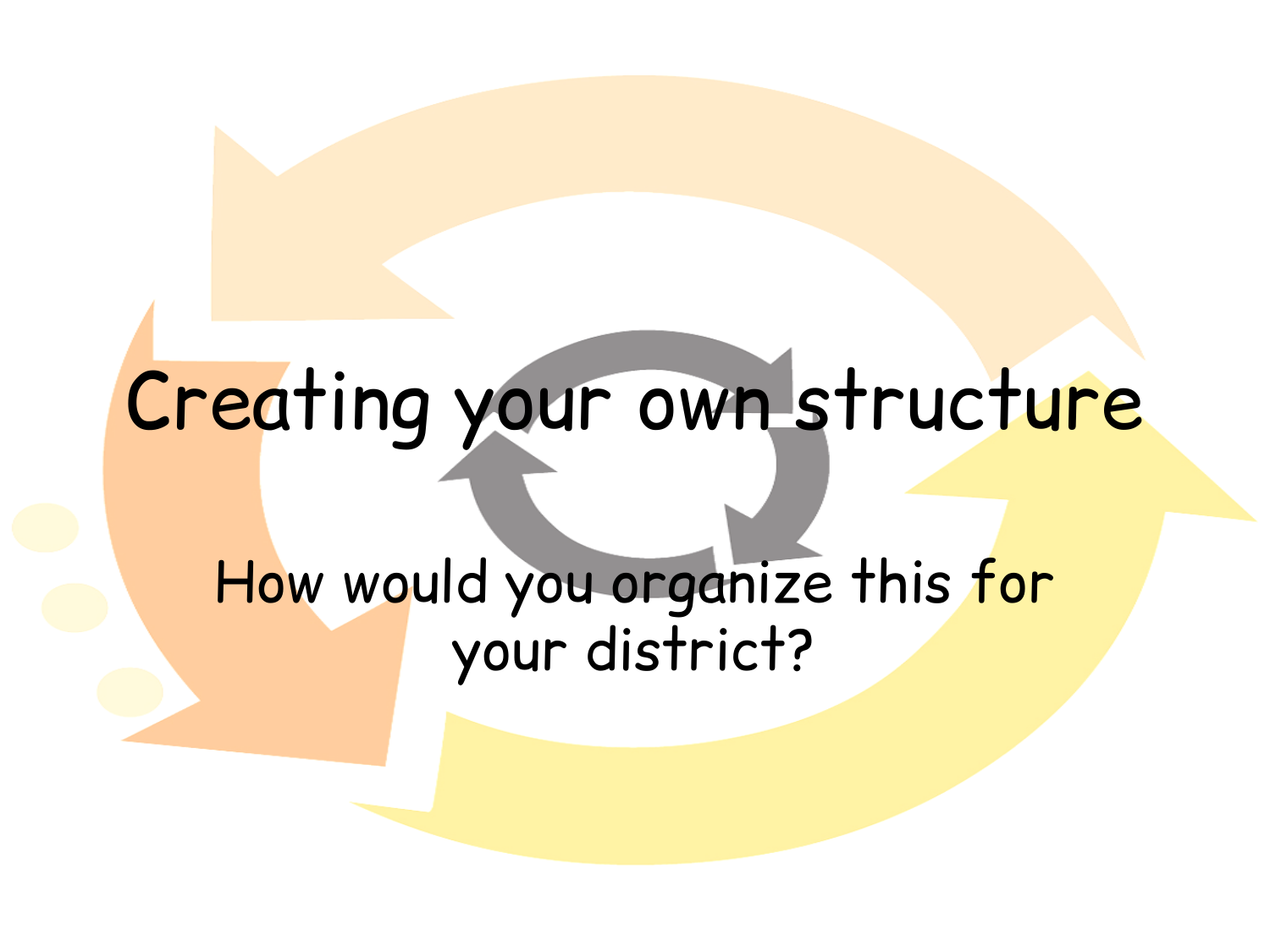

# Creating your own structure
How would you organize this for your district?